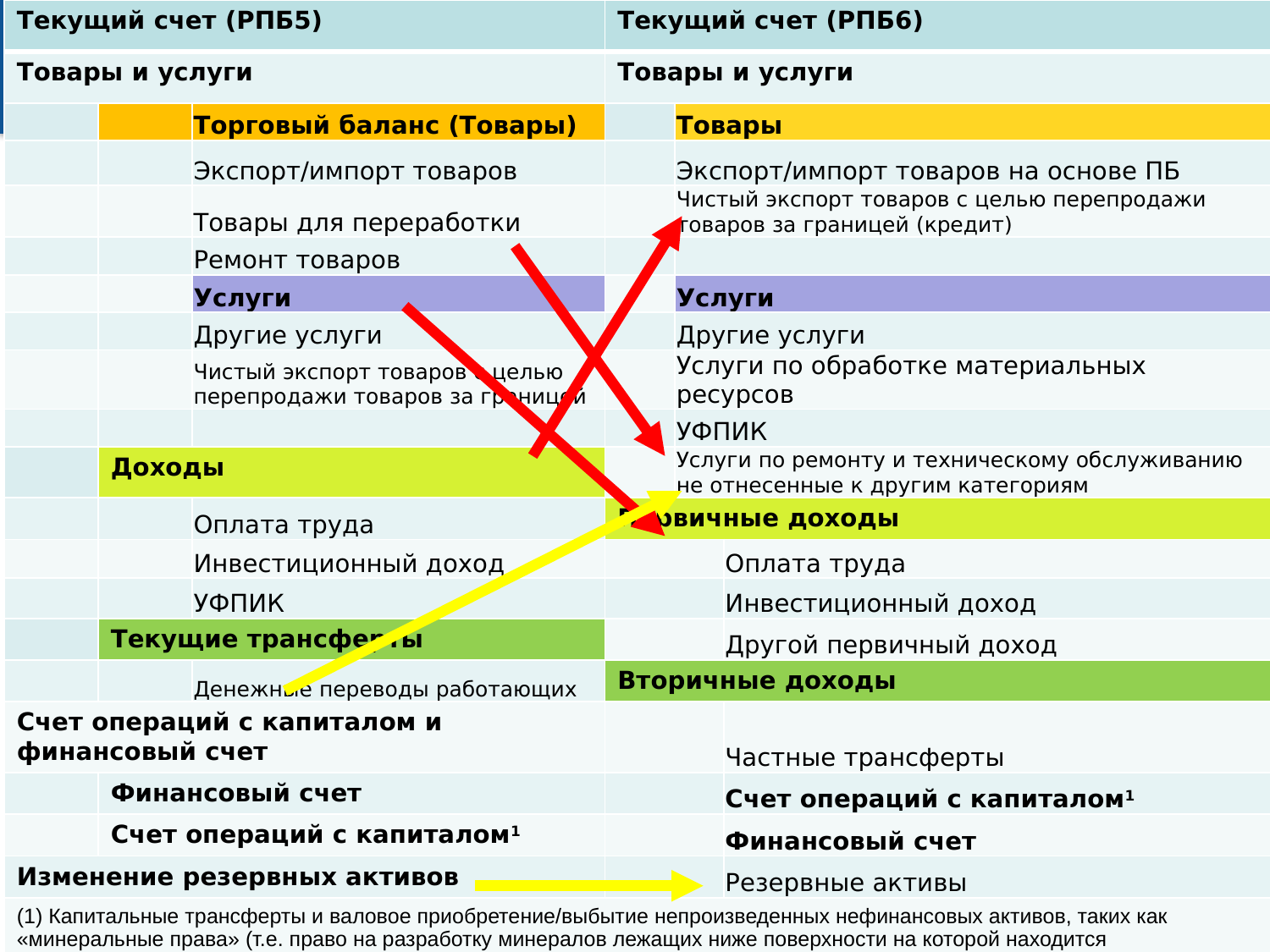

| Текущий счет (РПБ5) |  |  | Текущий счет (РПБ6) |  |  |
| --- | --- | --- | --- | --- | --- |
| Товары и услуги |  |  | Товары и услуги |  |  |
|  |  | Торговый баланс (Товары) |  | Товары |  |
|  |  | Экспорт/импорт товаров |  | Экспорт/импорт товаров на основе ПБ |  |
|  |  | Товары для переработки |  | Чистый экспорт товаров с целью перепродажи товаров за границей (кредит) |  |
|  |  | Ремонт товаров |  |  |  |
|  |  | Услуги |  | Услуги |  |
|  |  | Другие услуги |  | Другие услуги |  |
|  |  | Чистый экспорт товаров с целью перепродажи товаров за границей |  | Услуги по обработке материальных ресурсов |  |
|  |  |  |  | УФПИК |  |
|  | Доходы |  |  | Услуги по ремонту и техническому обслуживанию не отнесенные к другим категориям |  |
|  |  | Оплата труда | Первичные доходы |  |  |
|  |  | Инвестиционный доход |  |  | Оплата труда |
|  |  | УФПИК |  |  | Инвестиционный доход |
|  | Текущие трансферты |  |  |  | Другой первичный доход |
|  |  | Денежные переводы работающих | Вторичные доходы |  |  |
| Счет операций с капиталом и финансовый счет |  |  |  |  | Частные трансферты |
|  | Финансовый счет |  |  |  | Счет операций с капиталом1 |
|  | Счет операций с капиталом1 |  |  |  | Финансовый счет |
| Изменение резервных активов |  |  |  |  | Резервные активы |
| (1) Капитальные трансферты и валовое приобретение/выбытие непроизведенных нефинансовых активов, таких как «минеральные права» (т.е. право на разработку минералов лежащих ниже поверхности на которой находится недвижимость) |  |  |  |  |  |
#
19